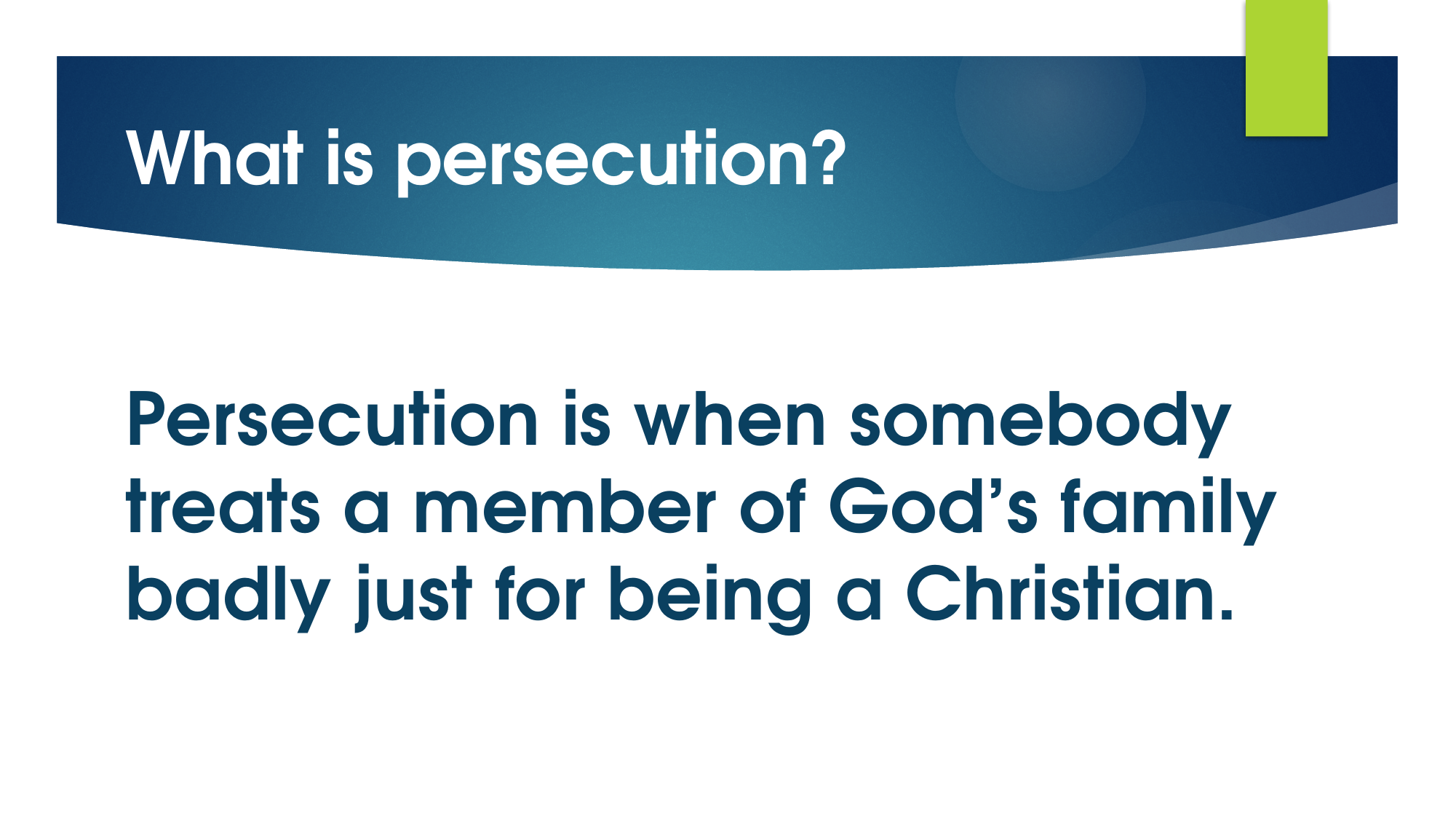

What is persecution?
Persecution is when somebody treats a member of God’s family badly just for being a Christian.